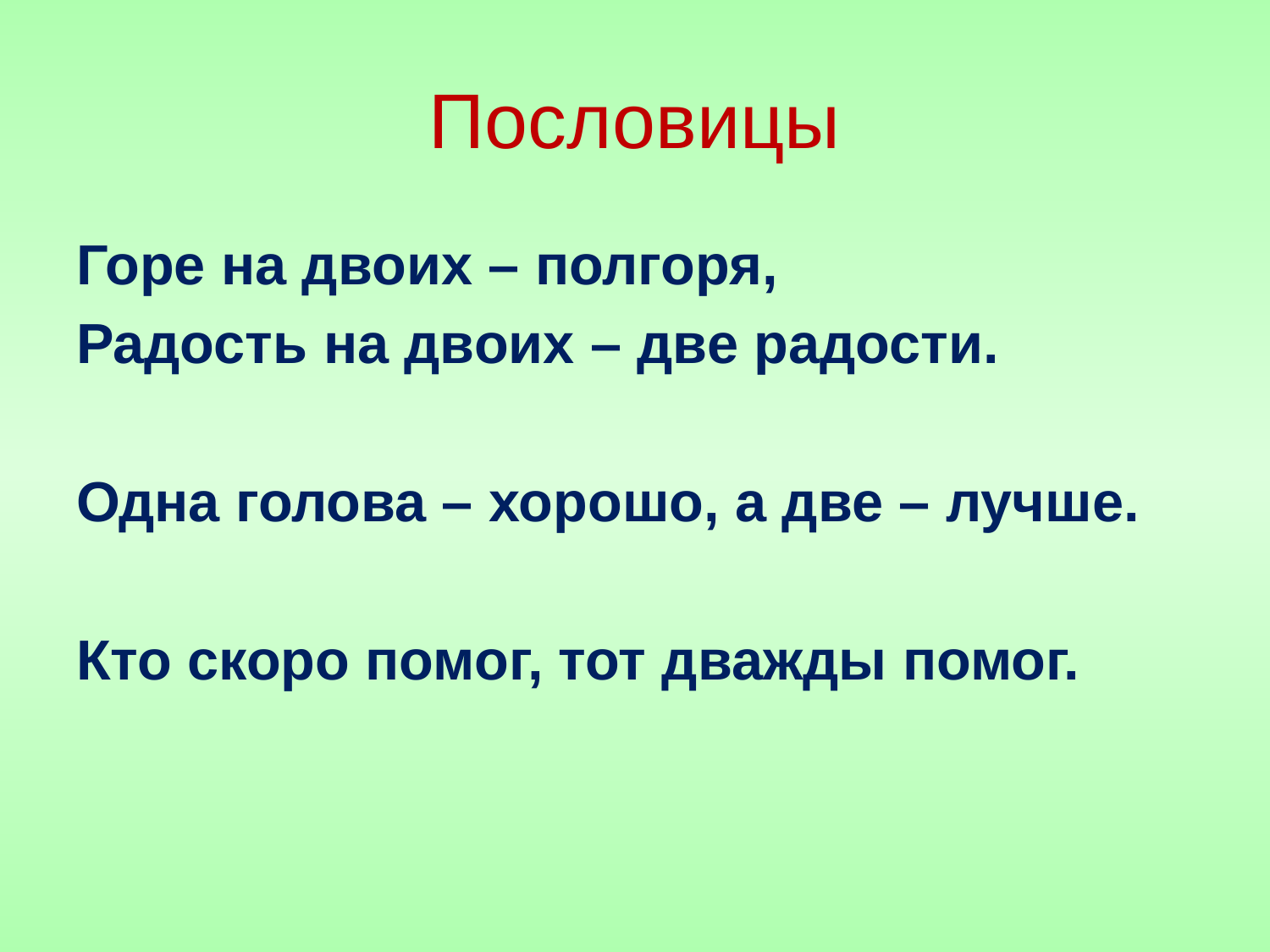

# Пословицы
Горе на двоих – полгоря,
Радость на двоих – две радости.

Одна голова – хорошо, а две – лучше.

Кто скоро помог, тот дважды помог.